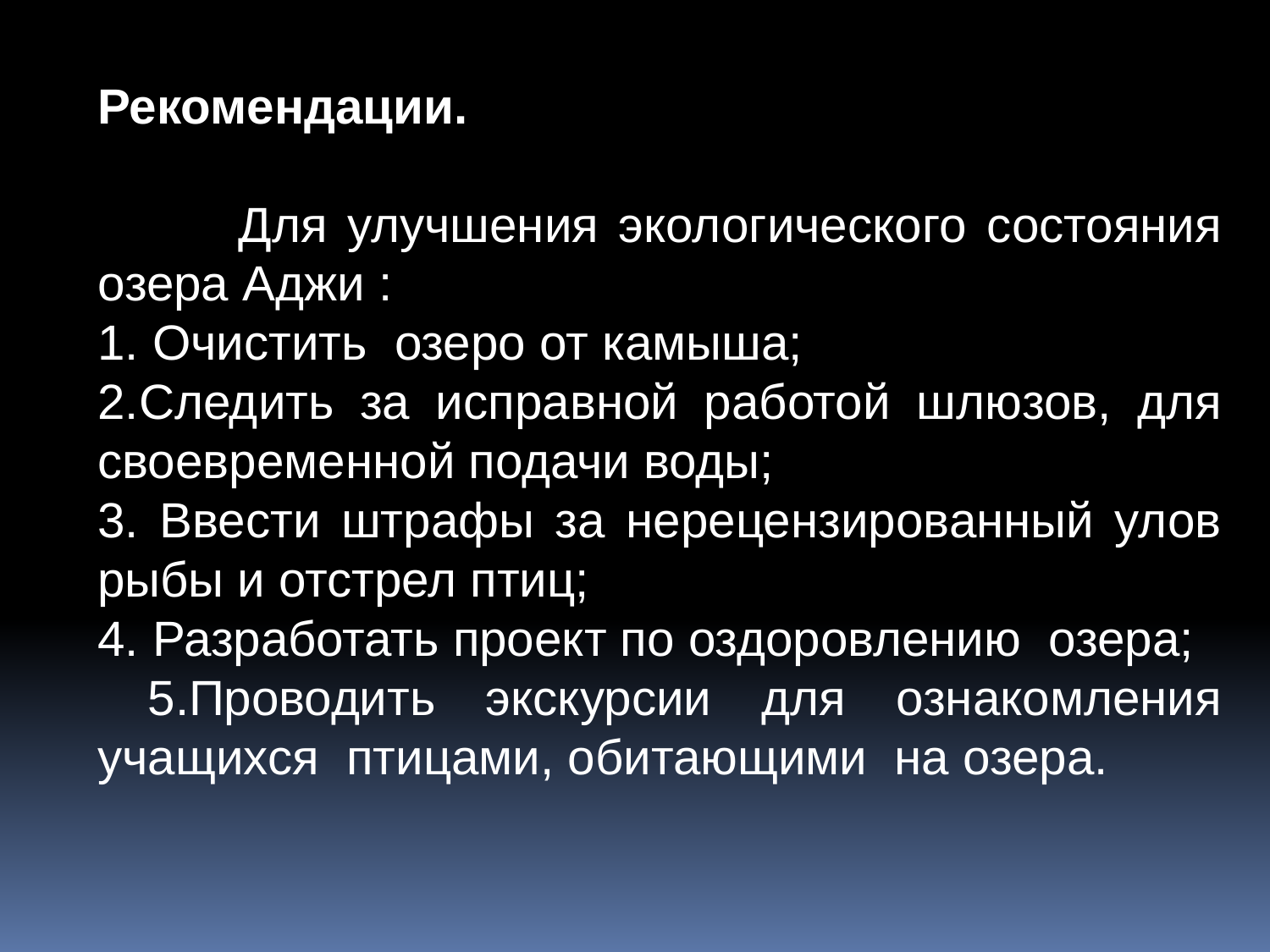

Рекомендации.

       Для улучшения экологического состояния озера Аджи :
1. Очистить  озеро от камыша;
2.Следить за исправной работой шлюзов, для своевременной подачи воды;
3. Ввести штрафы за нерецензированный улов рыбы и отстрел птиц;
4. Разработать проект по оздоровлению  озера;
 5.Проводить экскурсии для ознакомления учащихся  птицами, обитающими  на озера.